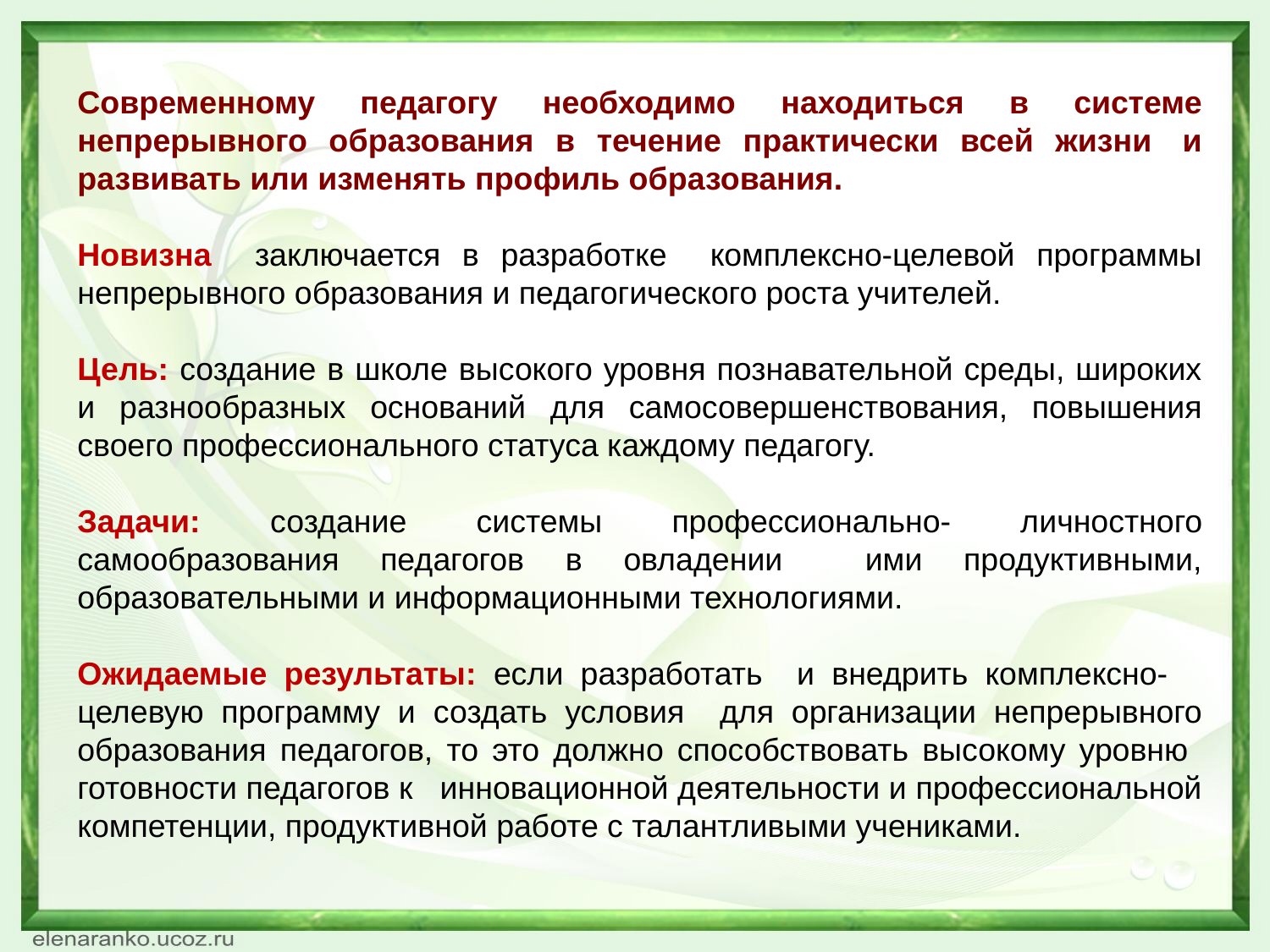

Современному педагогу необходимо находиться в системе непрерывного образования в течение практически всей жизни  и развивать или изменять профиль образования.

Новизна  заключается в разработке  комплексно-целевой программы непрерывного образования и педагогического роста учителей.

Цель: создание в школе высокого уровня познавательной среды, широких и разнообразных оснований для самосовершенствования, повышения своего профессионального статуса каждому педагогу.

Задачи: создание системы профессионально- личностного самообразования педагогов в овладении  ими продуктивными, образовательными и информационными технологиями.

Ожидаемые результаты: если разработать  и внедрить комплексно-   целевую программу и создать условия  для организации непрерывного образования педагогов, то это должно способствовать высокому уровню  готовности педагогов к   инновационной деятельности и профессиональной компетенции, продуктивной работе с талантливыми учениками.